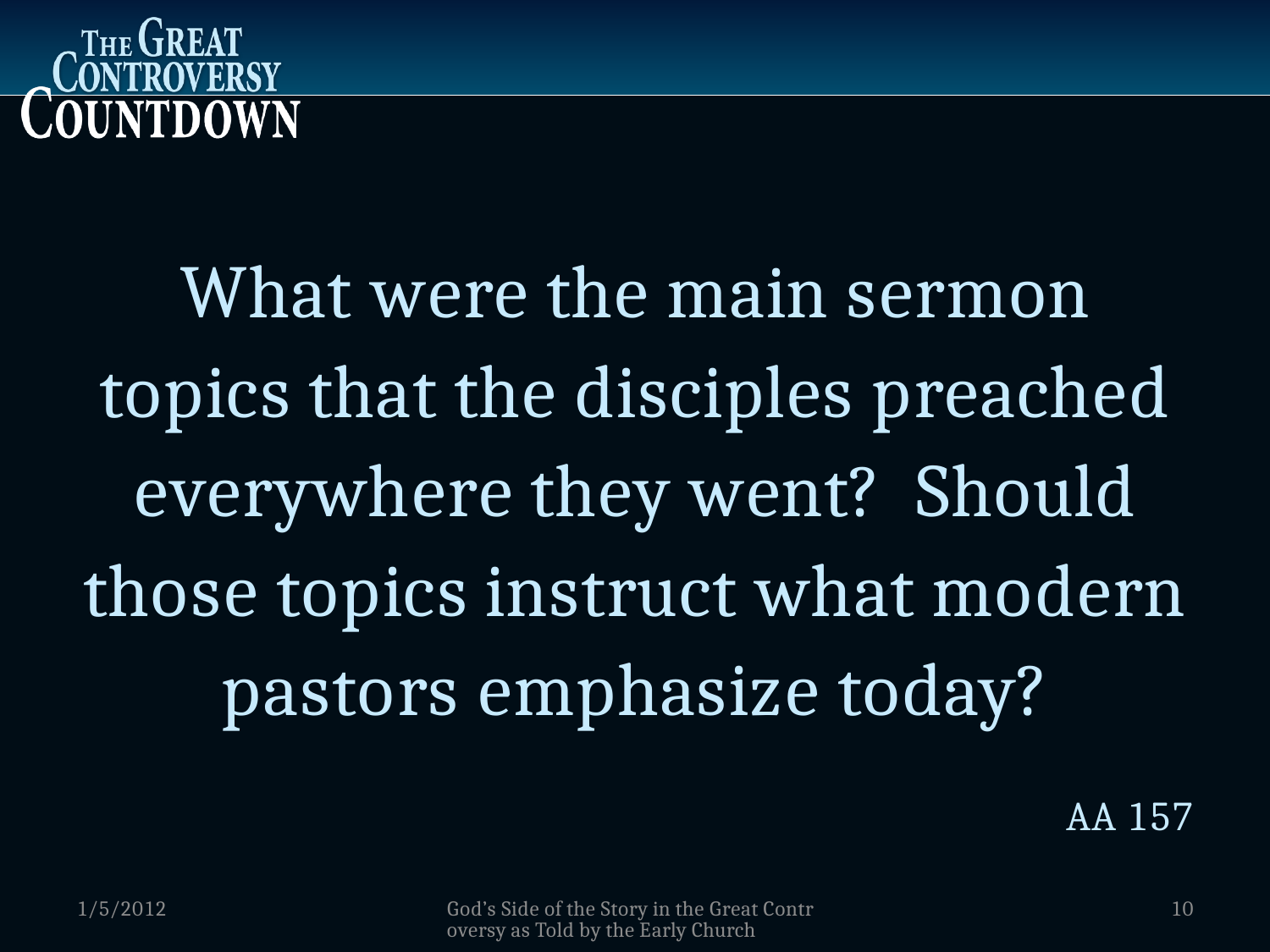

What were the main sermon
topics that the disciples preached everywhere they went?  Should those topics instruct what modern pastors emphasize today?

AA 157
1/5/2012
God’s Side of the Story in the Great Controversy as Told by the Early Church
10